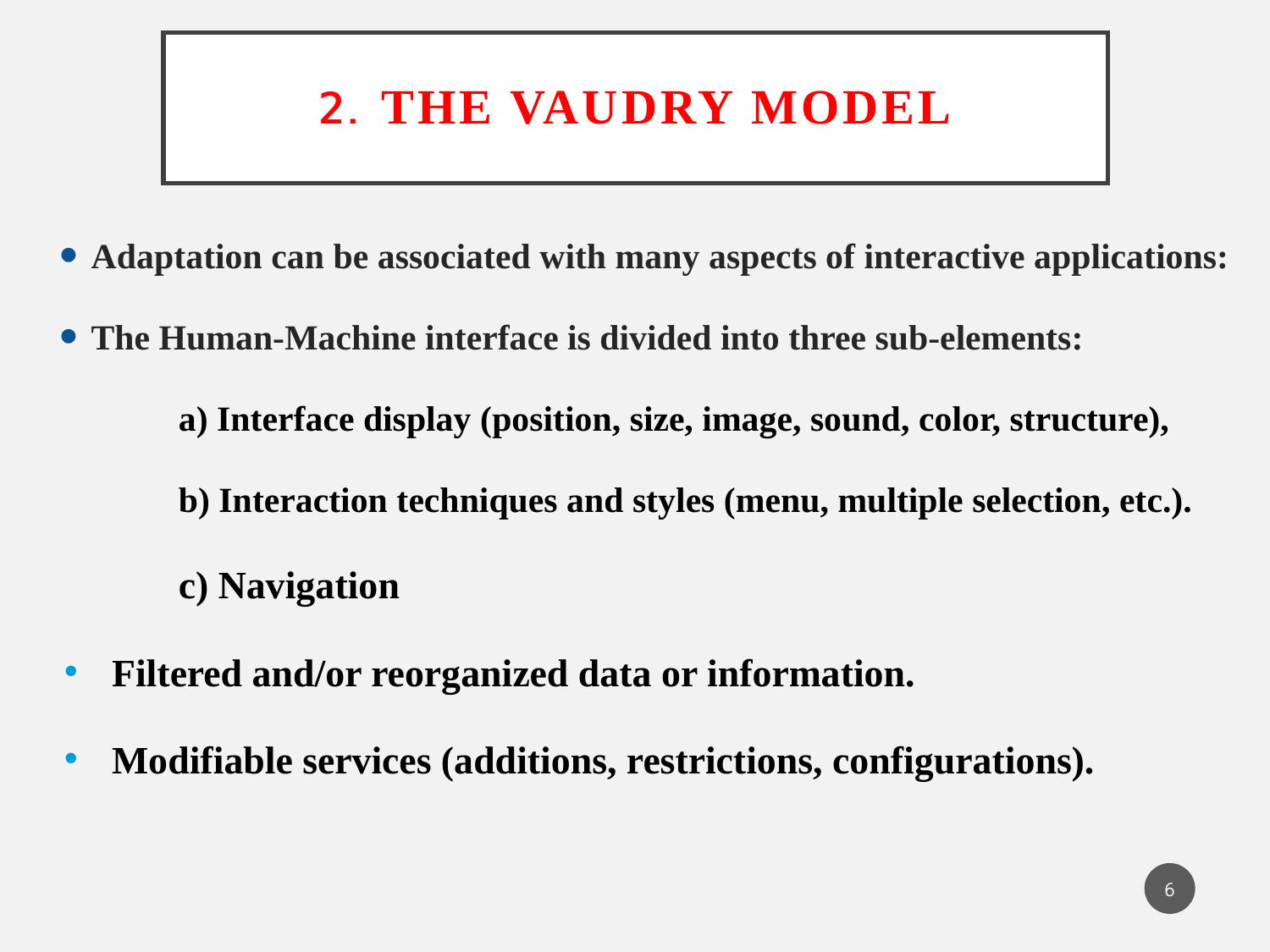

# 2. The Vaudry Model
Adaptation can be associated with many aspects of interactive applications:
The Human-Machine interface is divided into three sub-elements:
a) Interface display (position, size, image, sound, color, structure),
b) Interaction techniques and styles (menu, multiple selection, etc.).
c) Navigation
Filtered and/or reorganized data or information.
Modifiable services (additions, restrictions, configurations).
6